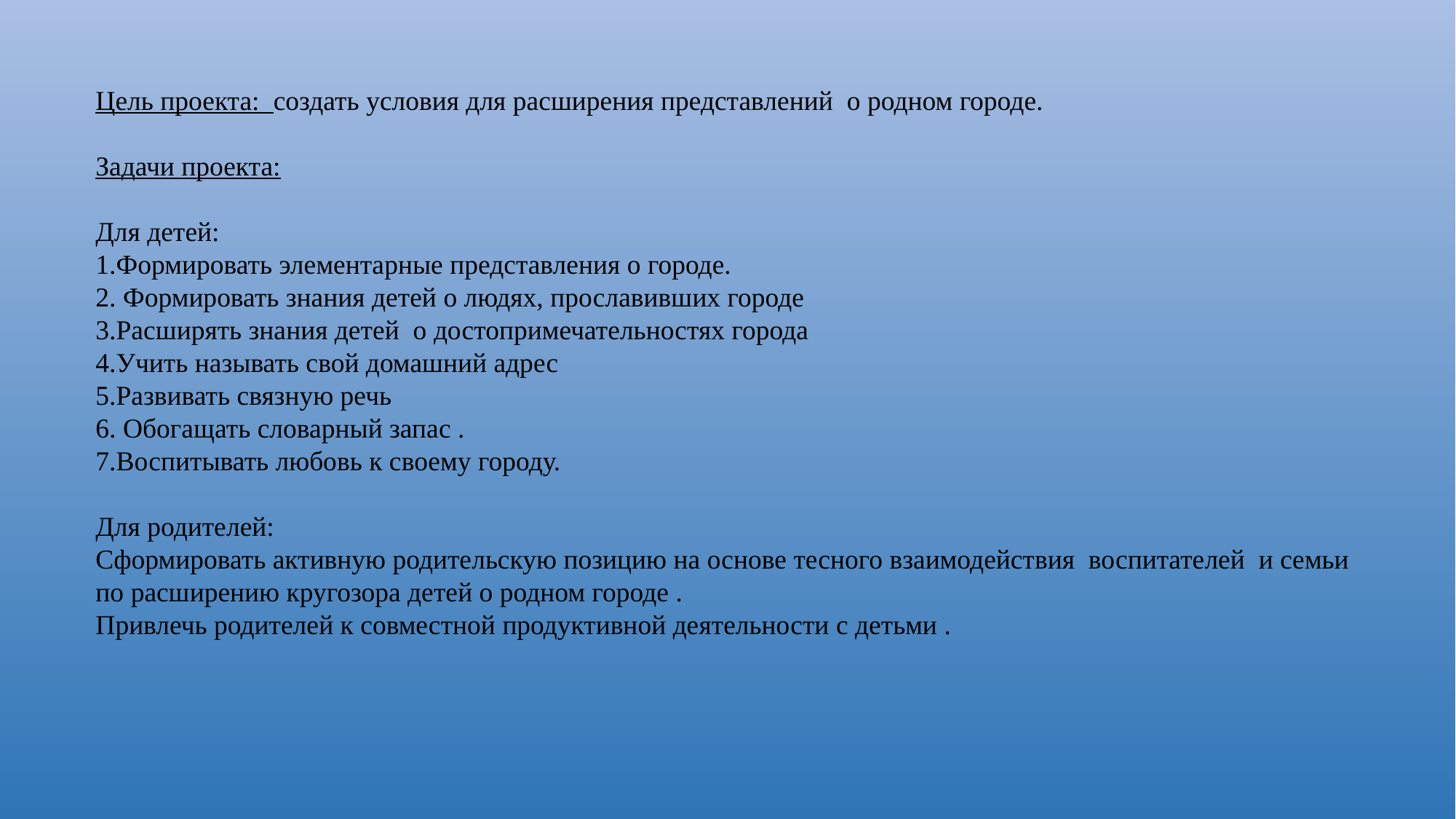

Цель проекта:  создать условия для расширения представлений  о родном городе.

Задачи проекта:

Для детей:
1.Формировать элементарные представления о городе.
2. Формировать знания детей о людях, прославивших городе
3.Расширять знания детей  о достопримечательностях города
4.Учить называть свой домашний адрес
5.Развивать связную речь
6. Обогащать словарный запас .
7.Воспитывать любовь к своему городу.

Для родителей:
Сформировать активную родительскую позицию на основе тесного взаимодействия  воспитателей  и семьи по расширению кругозора детей о родном городе .
Привлечь родителей к совместной продуктивной деятельности с детьми .